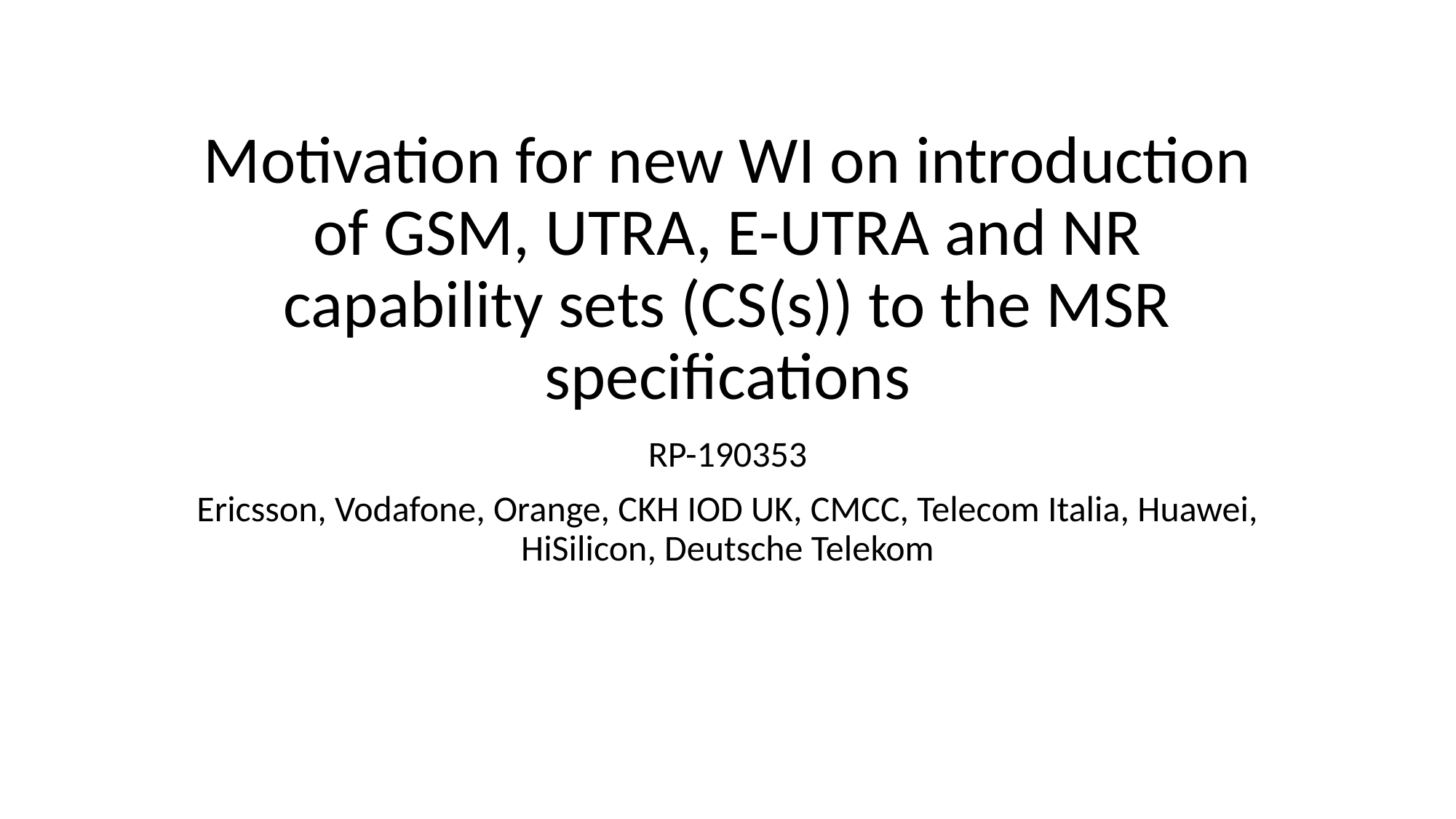

# Motivation for new WI on introduction of GSM, UTRA, E-UTRA and NR capability sets (CS(s)) to the MSR specifications
RP-190353
Ericsson, Vodafone, Orange, CKH IOD UK, CMCC, Telecom Italia, Huawei, HiSilicon, Deutsche Telekom